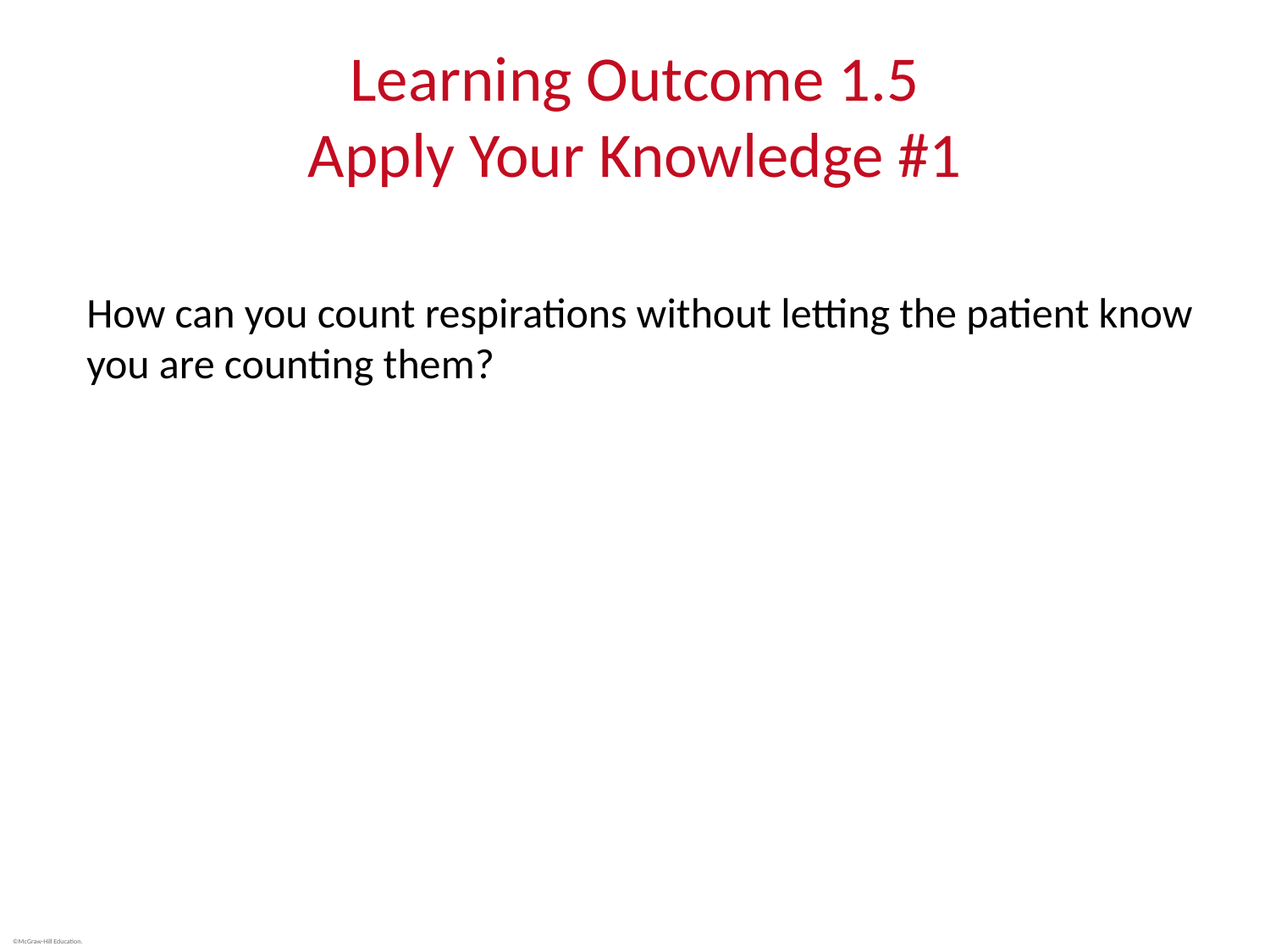

# Learning Outcome 1.5 Apply Your Knowledge #1
How can you count respirations without letting the patient know you are counting them?